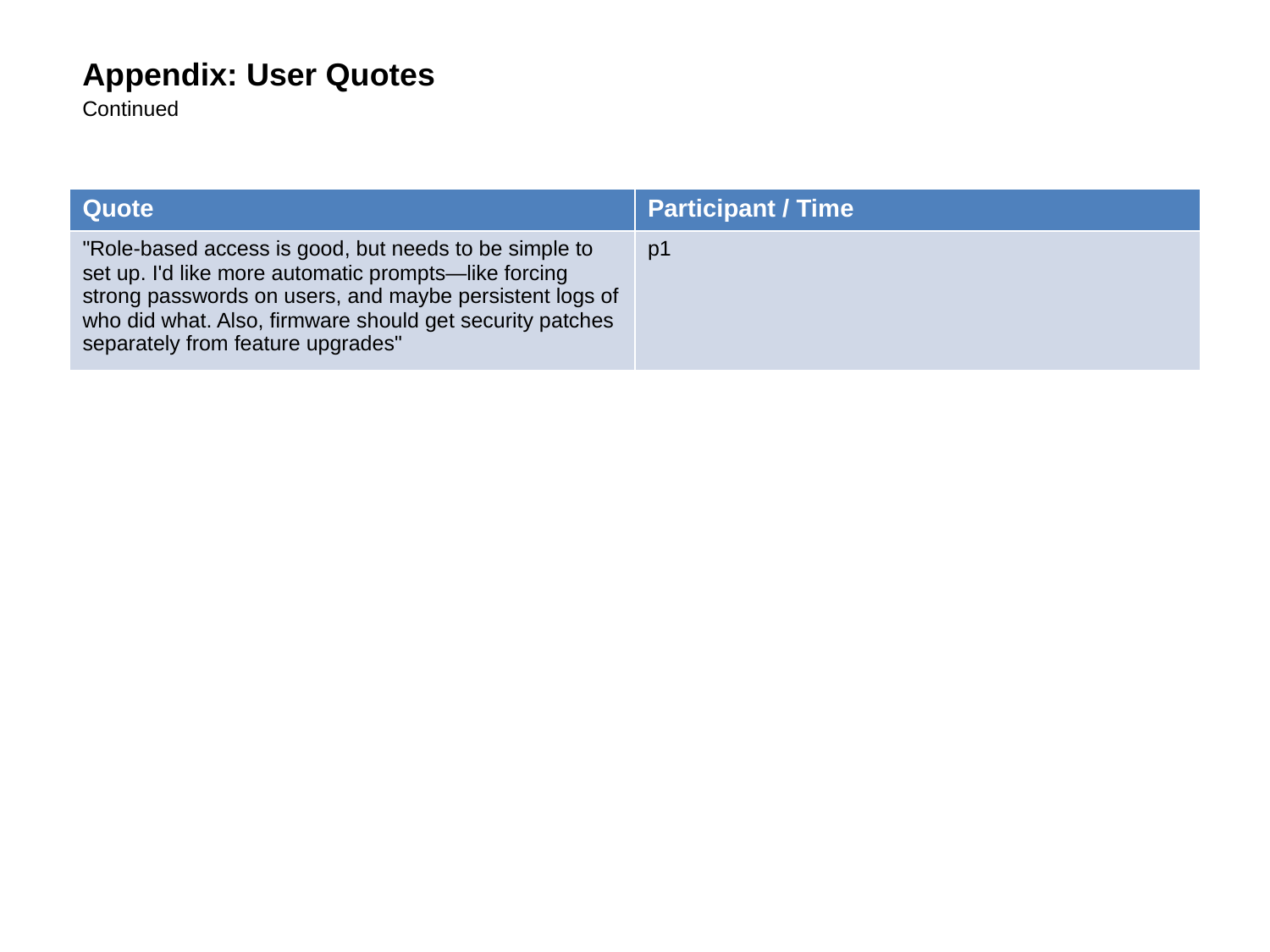

Appendix: User Quotes
Continued
| Quote | Participant / Time |
| --- | --- |
| "Role-based access is good, but needs to be simple to set up. I'd like more automatic prompts—like forcing strong passwords on users, and maybe persistent logs of who did what. Also, firmware should get security patches separately from feature upgrades" | p1 |